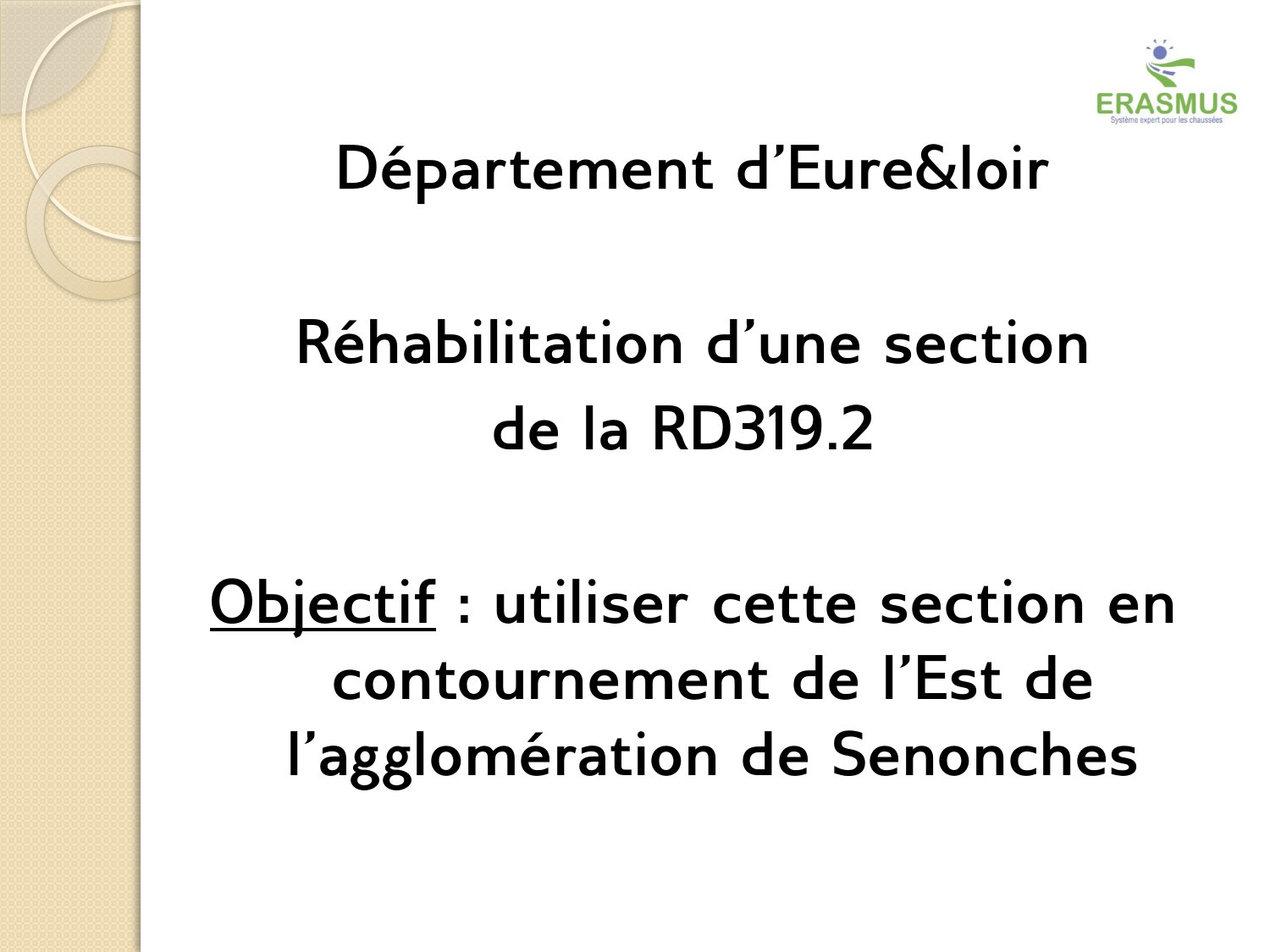

Département d’Eure&loir

Réhabilitation d’une section
de la RD319.2

Objectif : utiliser cette section en contournement de l’Est de l’agglomération de Senonches